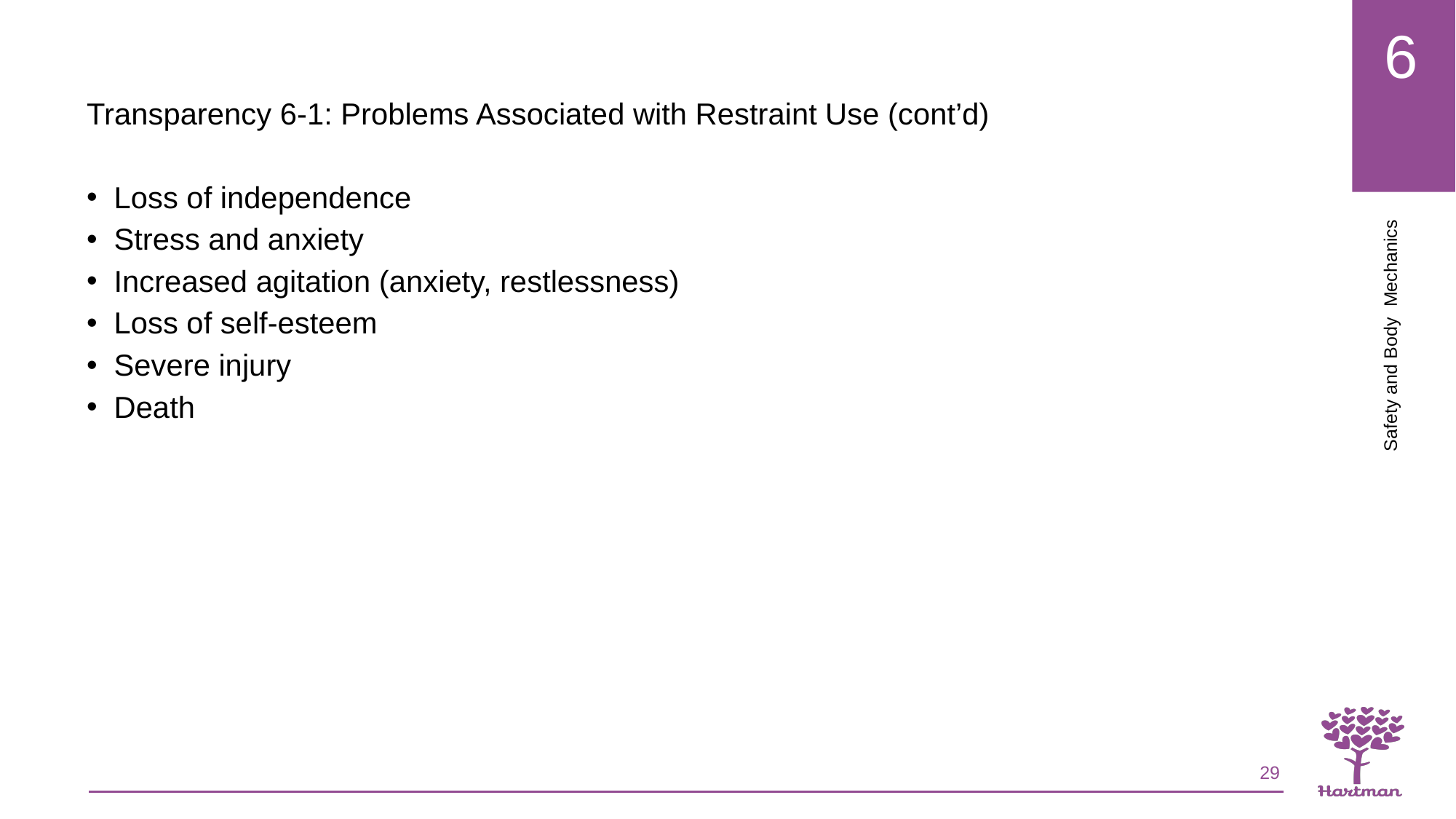

Transparency 6-1: Problems Associated with Restraint Use (cont’d)

Loss of independence
Stress and anxiety
Increased agitation (anxiety, restlessness)
Loss of self-esteem
Severe injury
Death

29